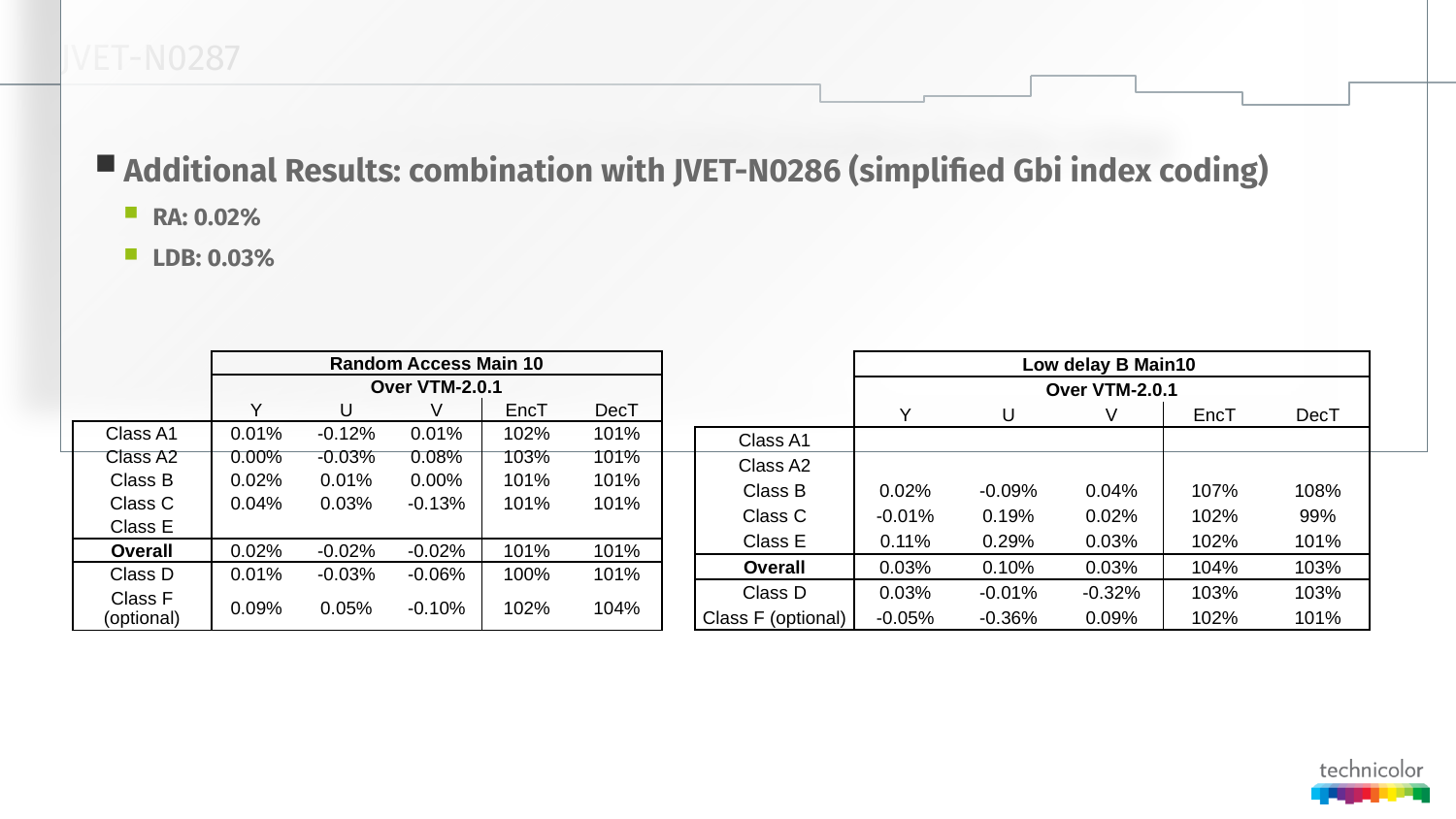

# JVET-N0287
Additional Results: combination with JVET-N0286 (simplified Gbi index coding)
RA: 0.02%
LDB: 0.03%
|  | Random Access Main 10 |  |  |  |  |
| --- | --- | --- | --- | --- | --- |
|  | Over VTM-2.0.1 |  |  |  |  |
|  | Y | U | V | EncT | DecT |
| Class A1 | 0.01% | -0.12% | 0.01% | 102% | 101% |
| Class A2 | 0.00% | -0.03% | 0.08% | 103% | 101% |
| Class B | 0.02% | 0.01% | 0.00% | 101% | 101% |
| Class C | 0.04% | 0.03% | -0.13% | 101% | 101% |
| Class E |  |  |  |  |  |
| Overall | 0.02% | -0.02% | -0.02% | 101% | 101% |
| Class D | 0.01% | -0.03% | -0.06% | 100% | 101% |
| Class F (optional) | 0.09% | 0.05% | -0.10% | 102% | 104% |
|  | Low delay B Main10 |  |  |  |  |
| --- | --- | --- | --- | --- | --- |
|  | Over VTM-2.0.1 |  |  |  |  |
|  | Y | U | V | EncT | DecT |
| Class A1 |  |  |  |  |  |
| Class A2 |  |  |  |  |  |
| Class B | 0.02% | -0.09% | 0.04% | 107% | 108% |
| Class C | -0.01% | 0.19% | 0.02% | 102% | 99% |
| Class E | 0.11% | 0.29% | 0.03% | 102% | 101% |
| Overall | 0.03% | 0.10% | 0.03% | 104% | 103% |
| Class D | 0.03% | -0.01% | -0.32% | 103% | 103% |
| Class F (optional) | -0.05% | -0.36% | 0.09% | 102% | 101% |